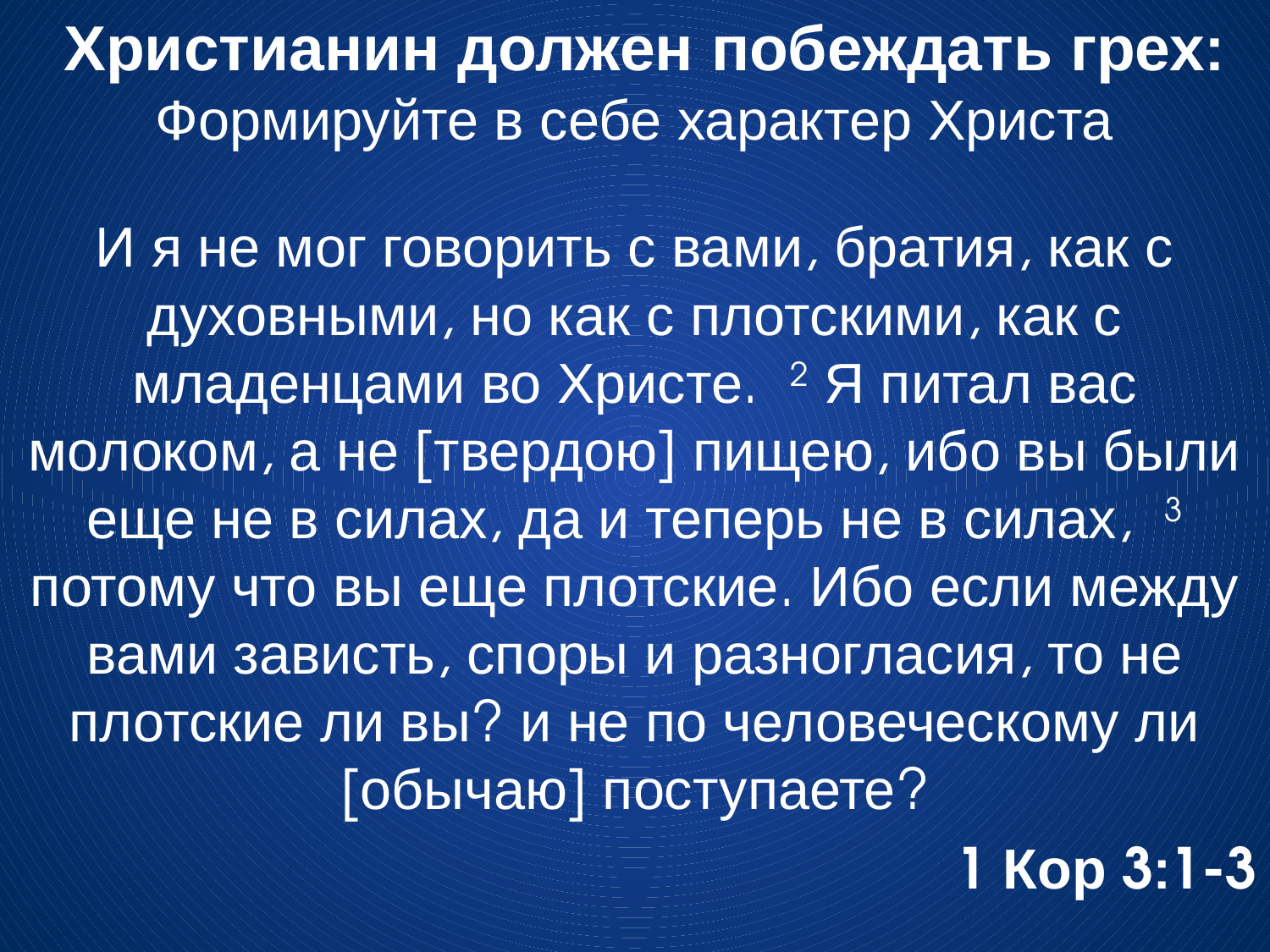

# Христианин должен побеждать грех: Формируйте в себе характер Христа
И я не мог говорить с вами, братия, как с духовными, но как с плотскими, как с младенцами во Христе.  2 Я питал вас молоком, а не [твердою] пищею, ибо вы были еще не в силах, да и теперь не в силах,  3 потому что вы еще плотские. Ибо если между вами зависть, споры и разногласия, то не плотские ли вы? и не по человеческому ли [обычаю] поступаете?
1 Кор 3:1-3